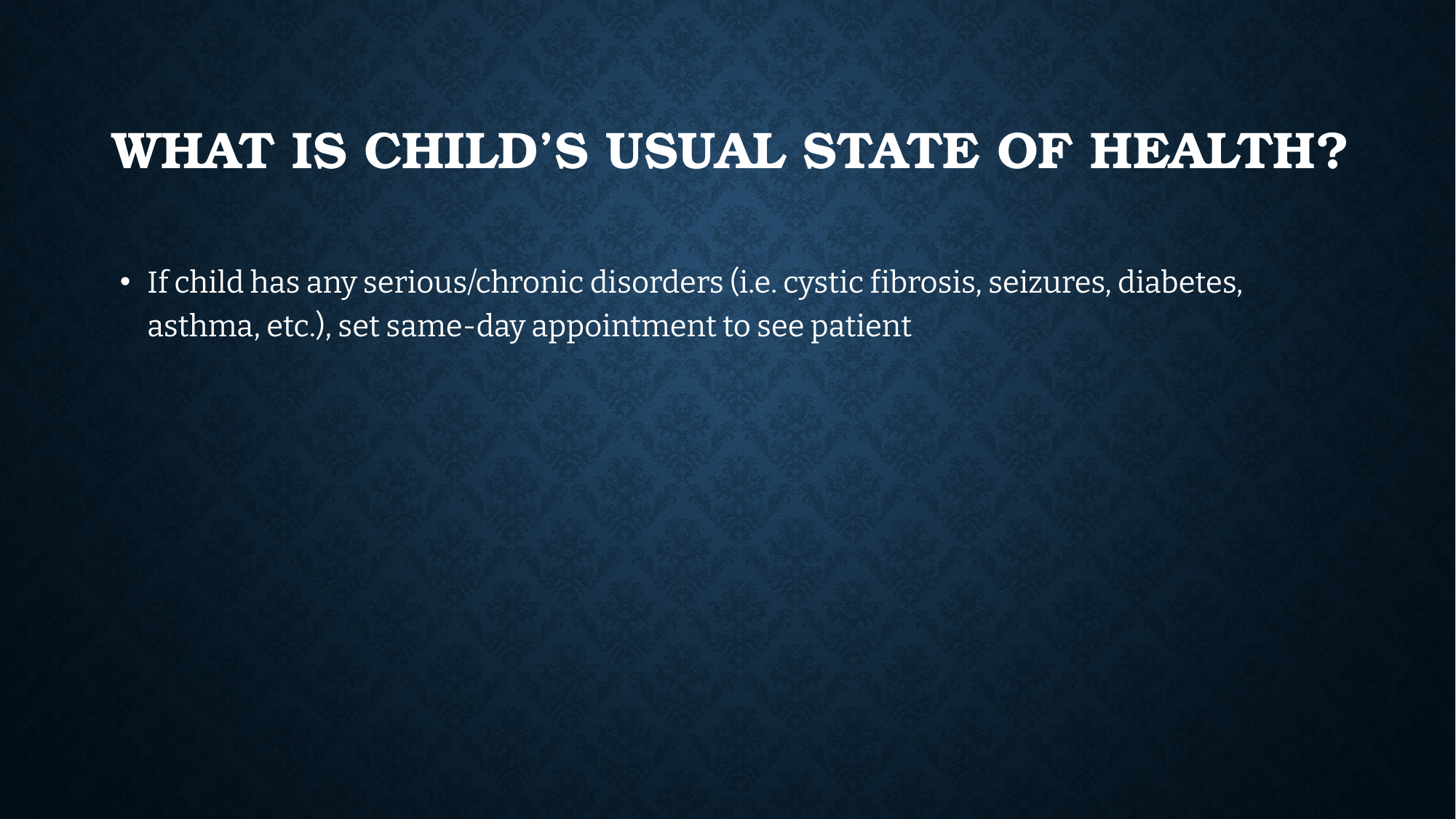

# What is child’s usual state of health?
If child has any serious/chronic disorders (i.e. cystic fibrosis, seizures, diabetes, asthma, etc.), set same-day appointment to see patient